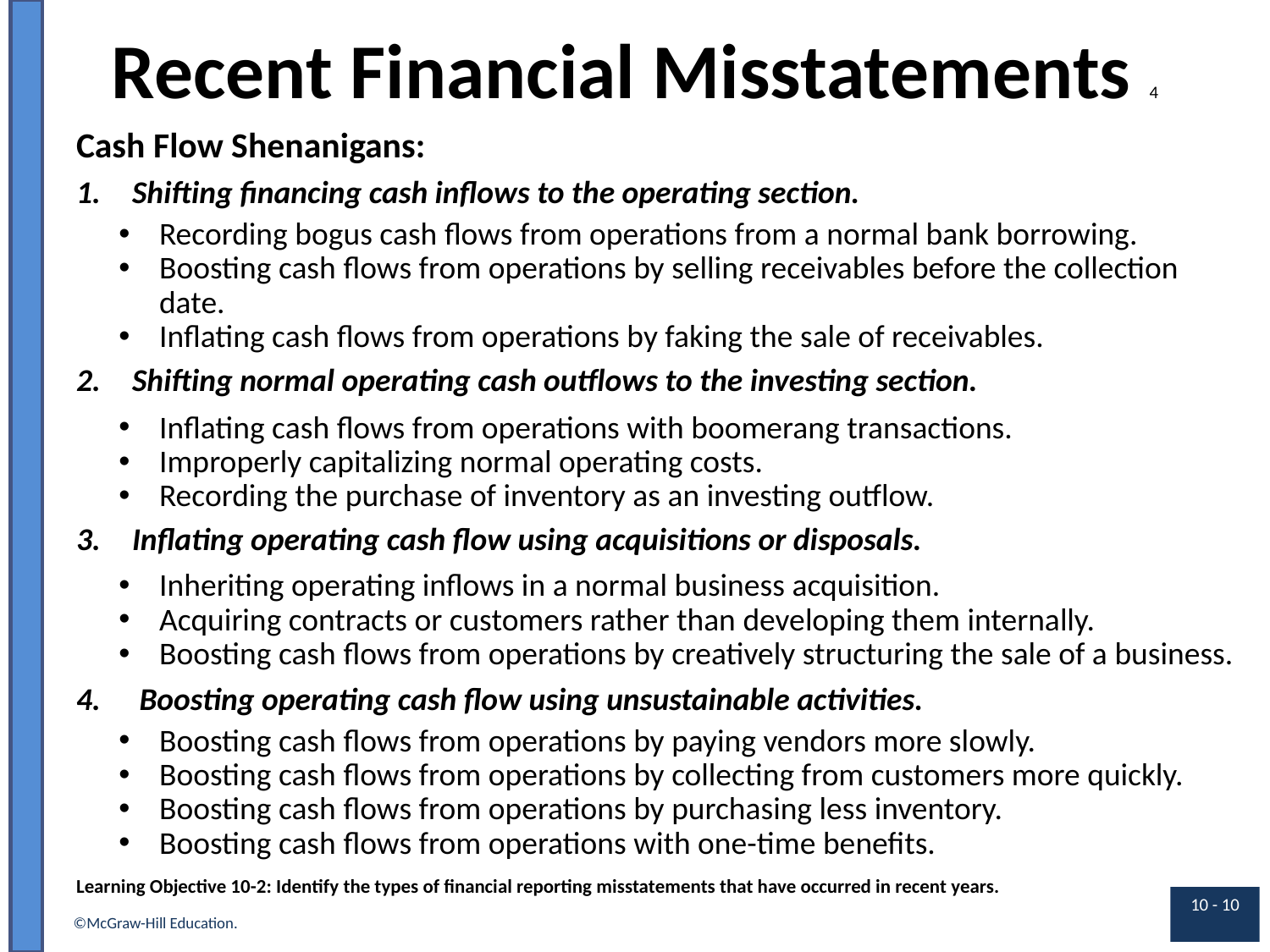

# Recent Financial Misstatements 4
Cash Flow Shenanigans:
Shifting financing cash inflows to the operating section.
Recording bogus cash flows from operations from a normal bank borrowing.
Boosting cash flows from operations by selling receivables before the collection date.
Inflating cash flows from operations by faking the sale of receivables.
Shifting normal operating cash outflows to the investing section.
Inflating cash flows from operations with boomerang transactions.
Improperly capitalizing normal operating costs.
Recording the purchase of inventory as an investing outflow.
Inflating operating cash flow using acquisitions or disposals.
Inheriting operating inflows in a normal business acquisition.
Acquiring contracts or customers rather than developing them internally.
Boosting cash flows from operations by creatively structuring the sale of a business.
 Boosting operating cash flow using unsustainable activities.
Boosting cash flows from operations by paying vendors more slowly.
Boosting cash flows from operations by collecting from customers more quickly.
Boosting cash flows from operations by purchasing less inventory.
Boosting cash flows from operations with one-time benefits.
Learning Objective 10-2: Identify the types of financial reporting misstatements that have occurred in recent years.